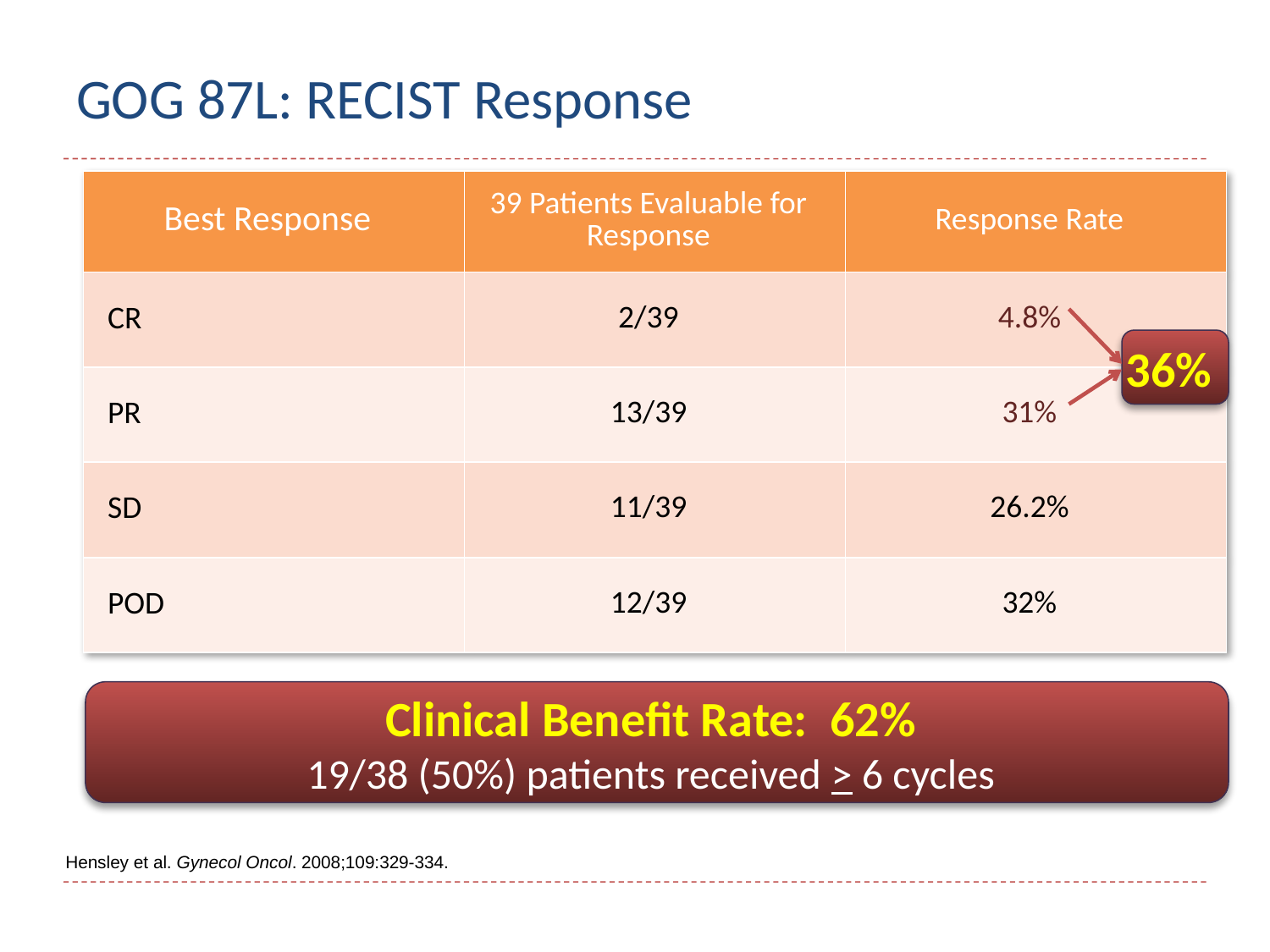

# GOG 87L: RECIST Response
| Best Response | 39 Patients Evaluable for Response | Response Rate |
| --- | --- | --- |
| CR | 2/39 | 4.8% |
| PR | 13/39 | 31% |
| SD | 11/39 | 26.2% |
| POD | 12/39 | 32% |

36%

Clinical Benefit Rate:  62%
19/38 (50%) patients received > 6 cycles
Hensley et al. Gynecol Oncol. 2008;109:329-334.